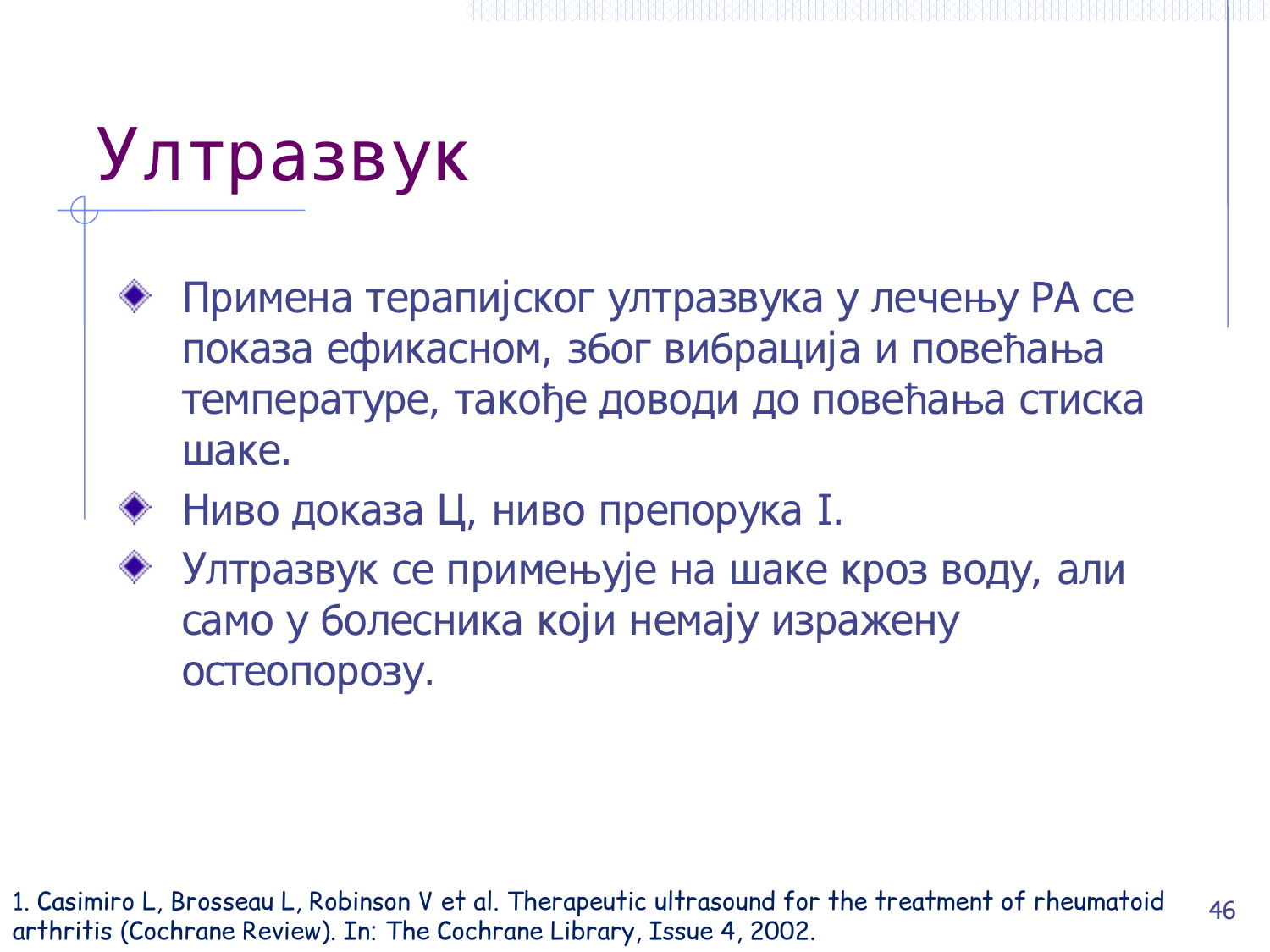

# Ултразвук
Примена терапијског ултразвука у лечењу РА се показа ефикасном, због вибрација и повећања температуре, такође доводи до повећања стиска шаке.
Ниво доказа Ц, ниво препорука I.
Ултразвук се примењује на шаке кроз воду, али само у болесника који немају изражену остеопорозу.
46
1. Casimiro L, Brosseau L, Robinson V et al. Therapeutic ultrasound for the treatment of rheumatoid arthritis (Cochrane Review). In: The Cochrane Library, Issue 4, 2002.